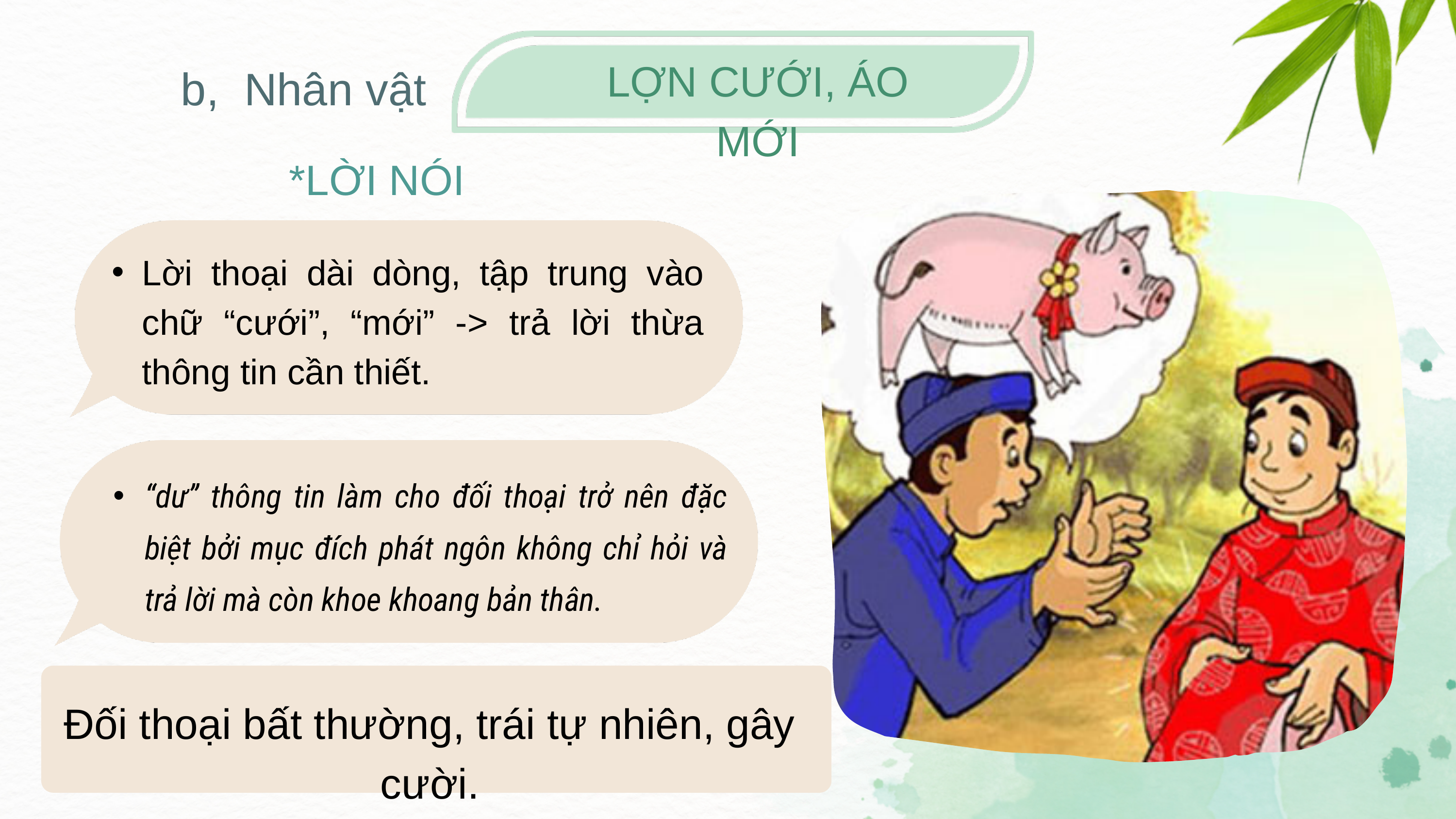

LỢN CƯỚI, ÁO MỚI
b,  Nhân vật
*LỜI NÓI

Lời thoại dài dòng, tập trung vào chữ “cưới”, “mới” -> trả lời thừa thông tin cần thiết.

“dư” thông tin làm cho đối thoại trở nên đặc biệt bởi mục đích phát ngôn không chỉ hỏi và trả lời mà còn khoe khoang bản thân.

Đối thoại bất thường, trái tự nhiên, gây cười.